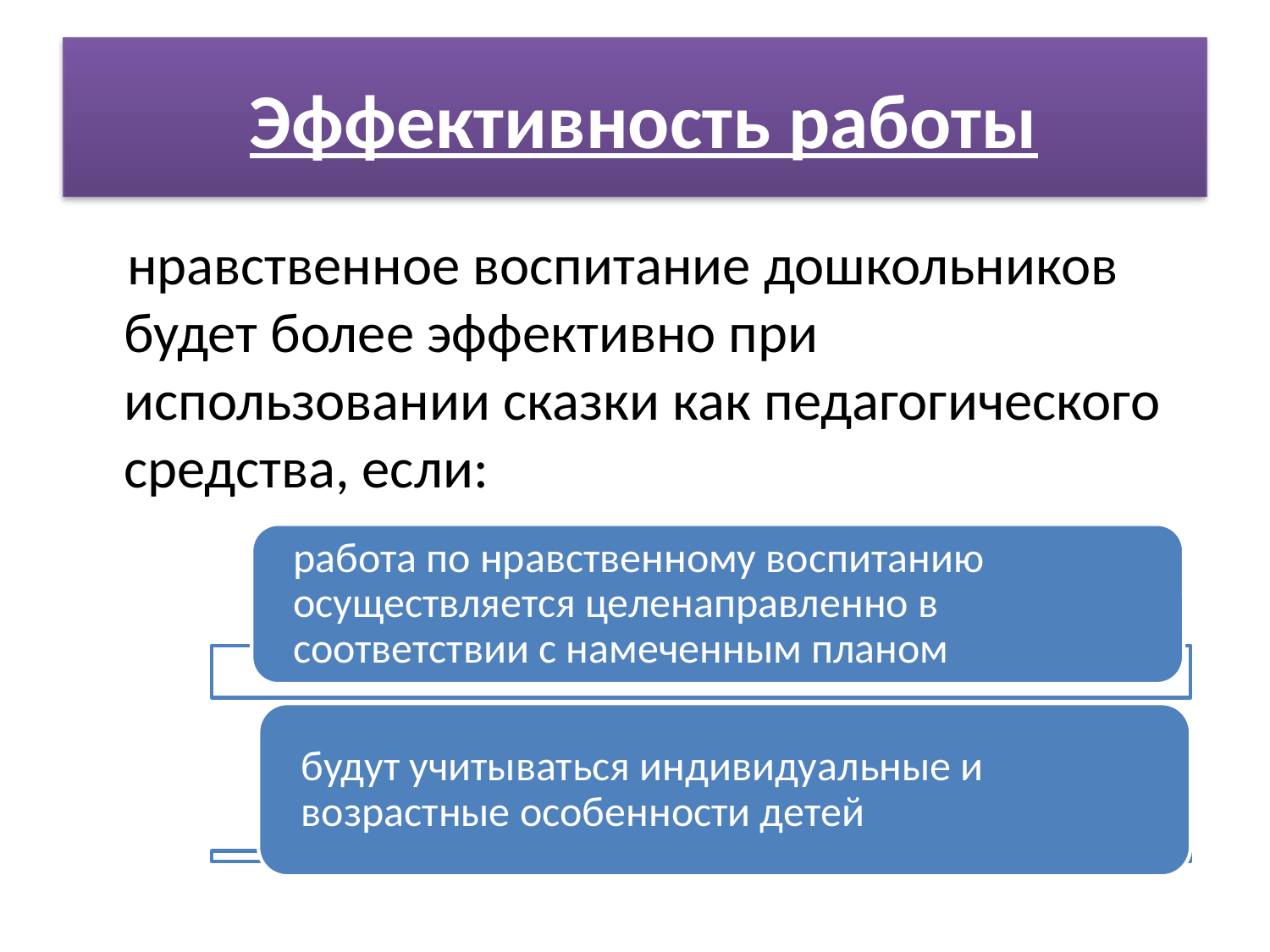

# Эффективность работы
    нравственное воспитание дошкольников будет более эффективно при использовании сказки как педагогического средства, если:

работа по нравственному воспитанию осуществляется целенаправленно в соответствии с намеченным планом
будут учитываться индивидуальные и возрастные особенности детей